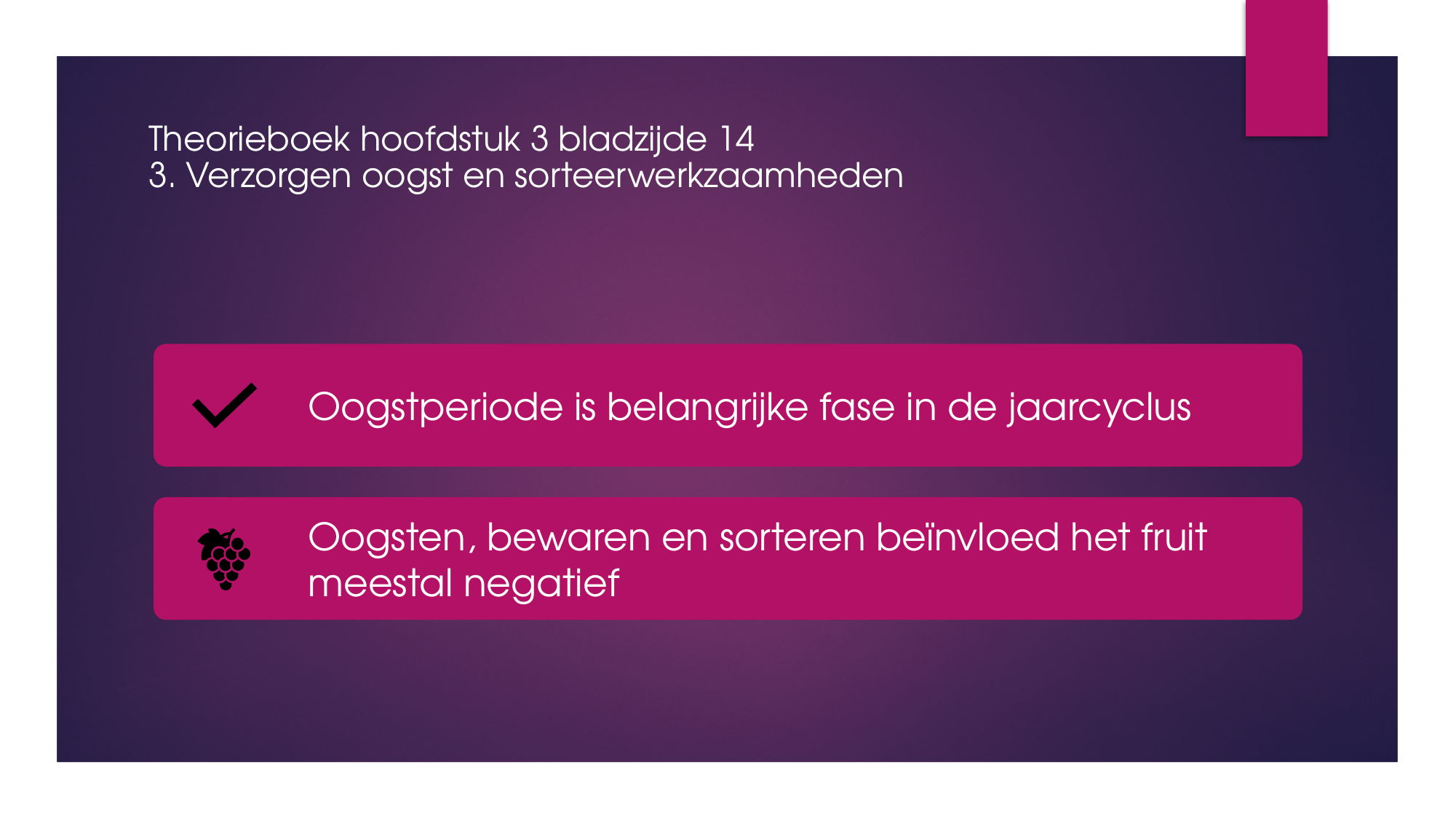

# Theorieboek hoofdstuk 3 bladzijde 14 3. Verzorgen oogst en sorteerwerkzaamheden
Oogstperiode is belangrijke fase in de jaarcyclus
Oogsten, bewaren en sorteren beïnvloed het fruit meestal negatief